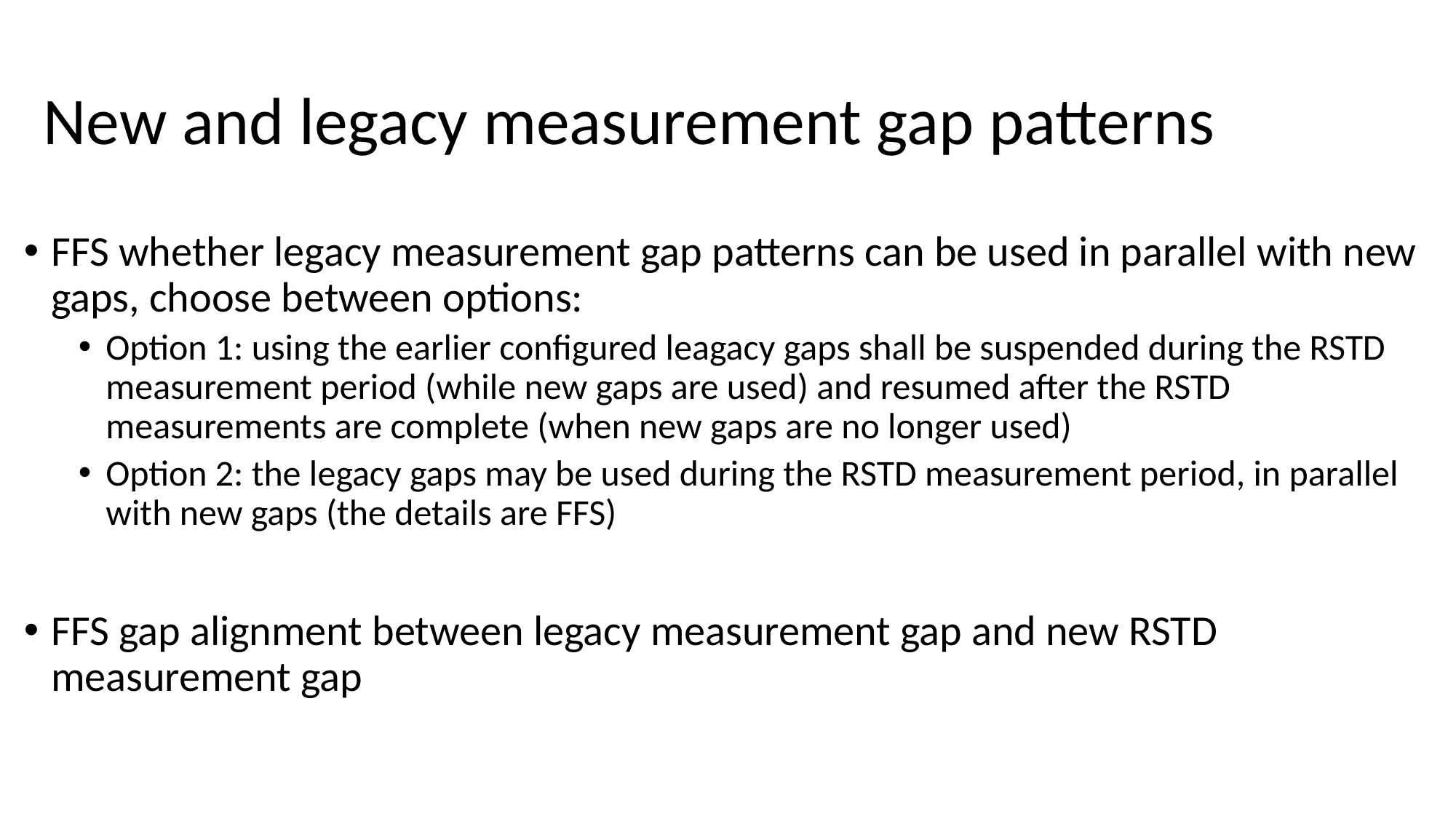

# New and legacy measurement gap patterns
FFS whether legacy measurement gap patterns can be used in parallel with new gaps, choose between options:
Option 1: using the earlier configured leagacy gaps shall be suspended during the RSTD measurement period (while new gaps are used) and resumed after the RSTD measurements are complete (when new gaps are no longer used)
Option 2: the legacy gaps may be used during the RSTD measurement period, in parallel with new gaps (the details are FFS)

FFS gap alignment between legacy measurement gap and new RSTD measurement gap